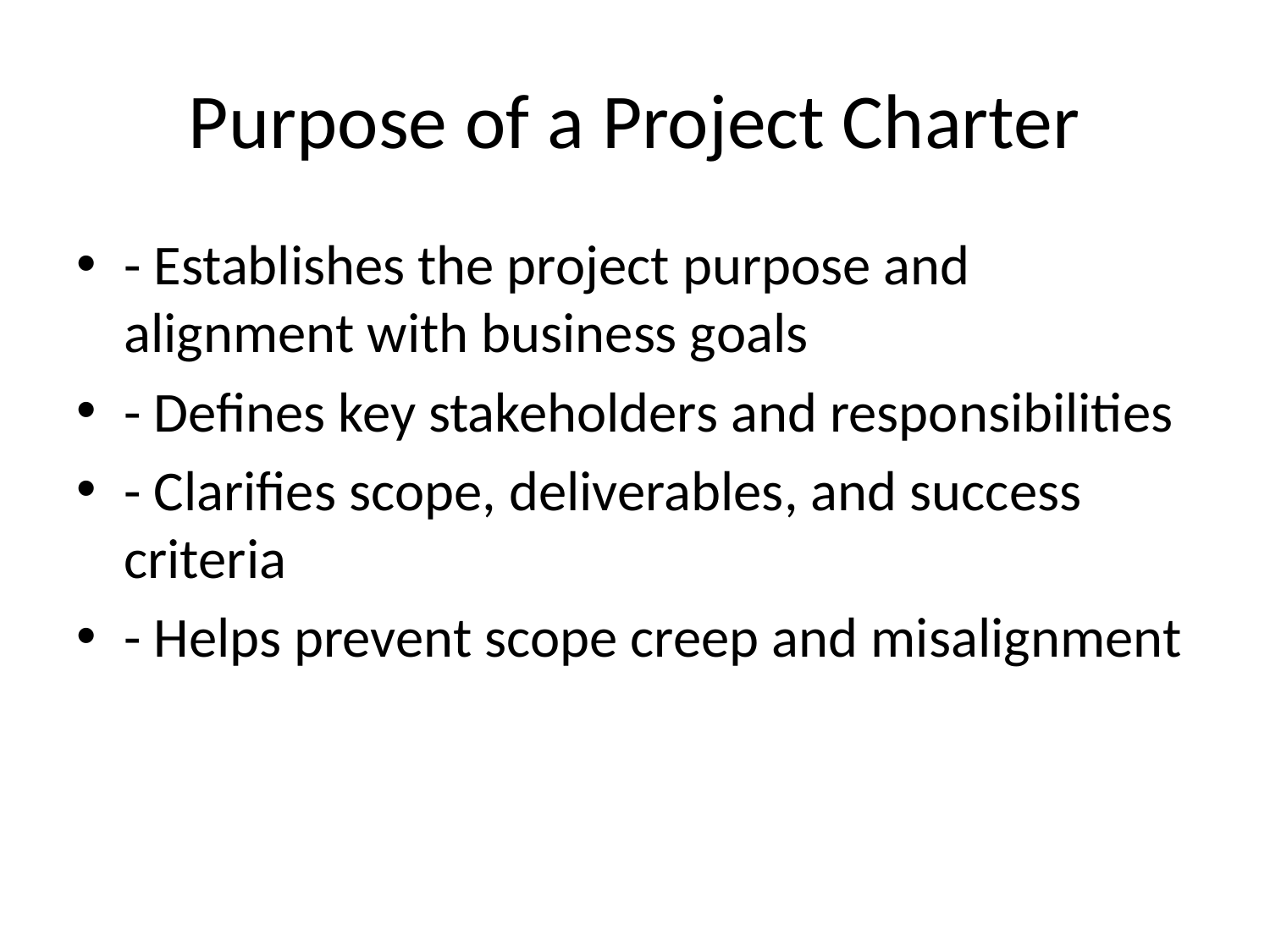

# Purpose of a Project Charter
- Establishes the project purpose and alignment with business goals
- Defines key stakeholders and responsibilities
- Clarifies scope, deliverables, and success criteria
- Helps prevent scope creep and misalignment